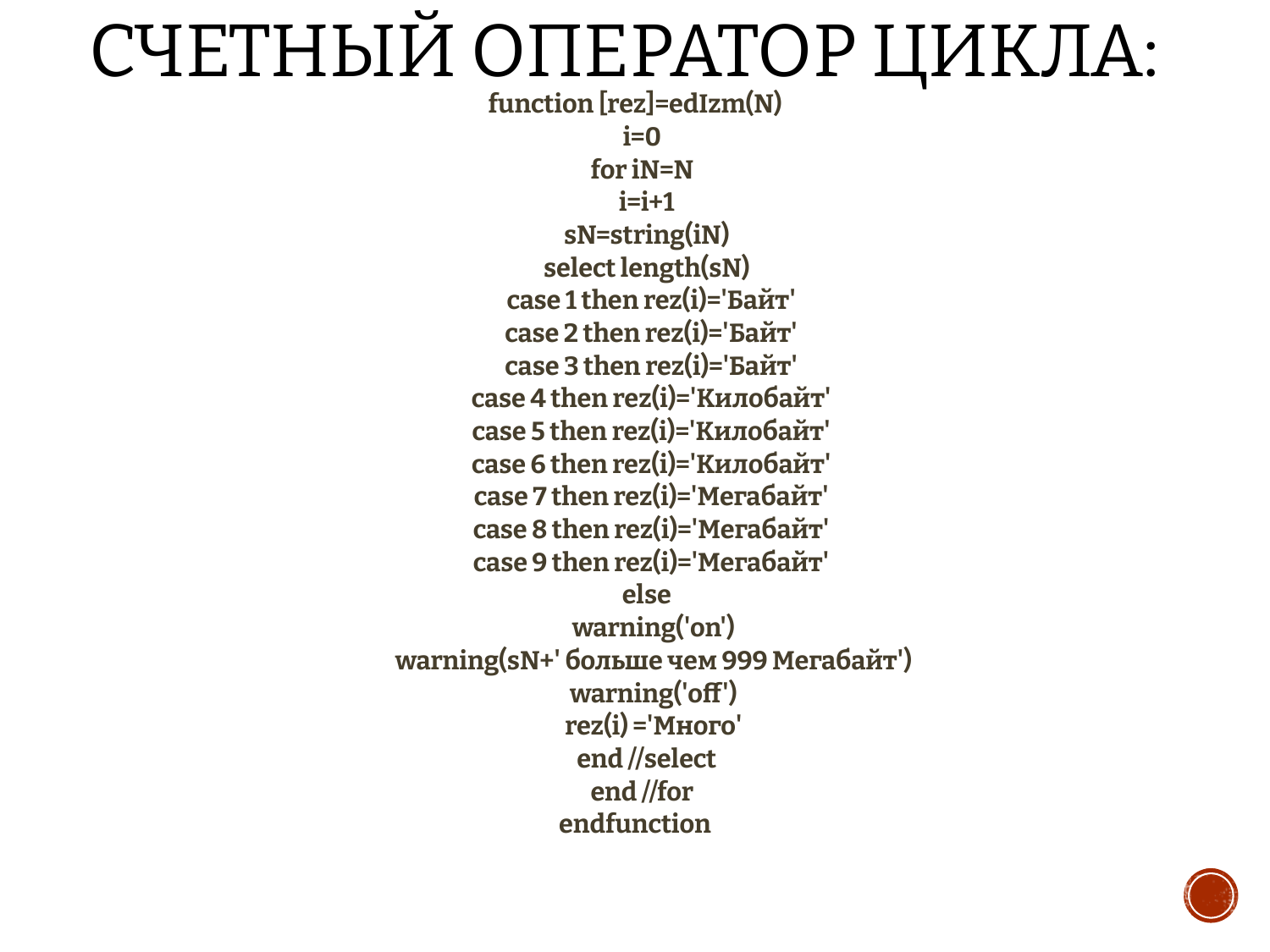

# Счетный оператор цикла:
function [rez]=edIzm(N)
   i=0
   for iN=N
     i=i+1
     sN=string(iN)
     select length(sN)
       case 1 then rez(i)='Байт'
       case 2 then rez(i)='Байт'
       case 3 then rez(i)='Байт'
       case 4 then rez(i)='Килобайт'
       case 5 then rez(i)='Килобайт'
       case 6 then rez(i)='Килобайт'
       case 7 then rez(i)='Мегабайт'
       case 8 then rez(i)='Мегабайт'
       case 9 then rez(i)='Мегабайт'
     else
        warning('on')
        warning(sN+' больше чем 999 Мегабайт')
        warning('off')
        rez(i) ='Много'
     end //select
   end //for
endfunction